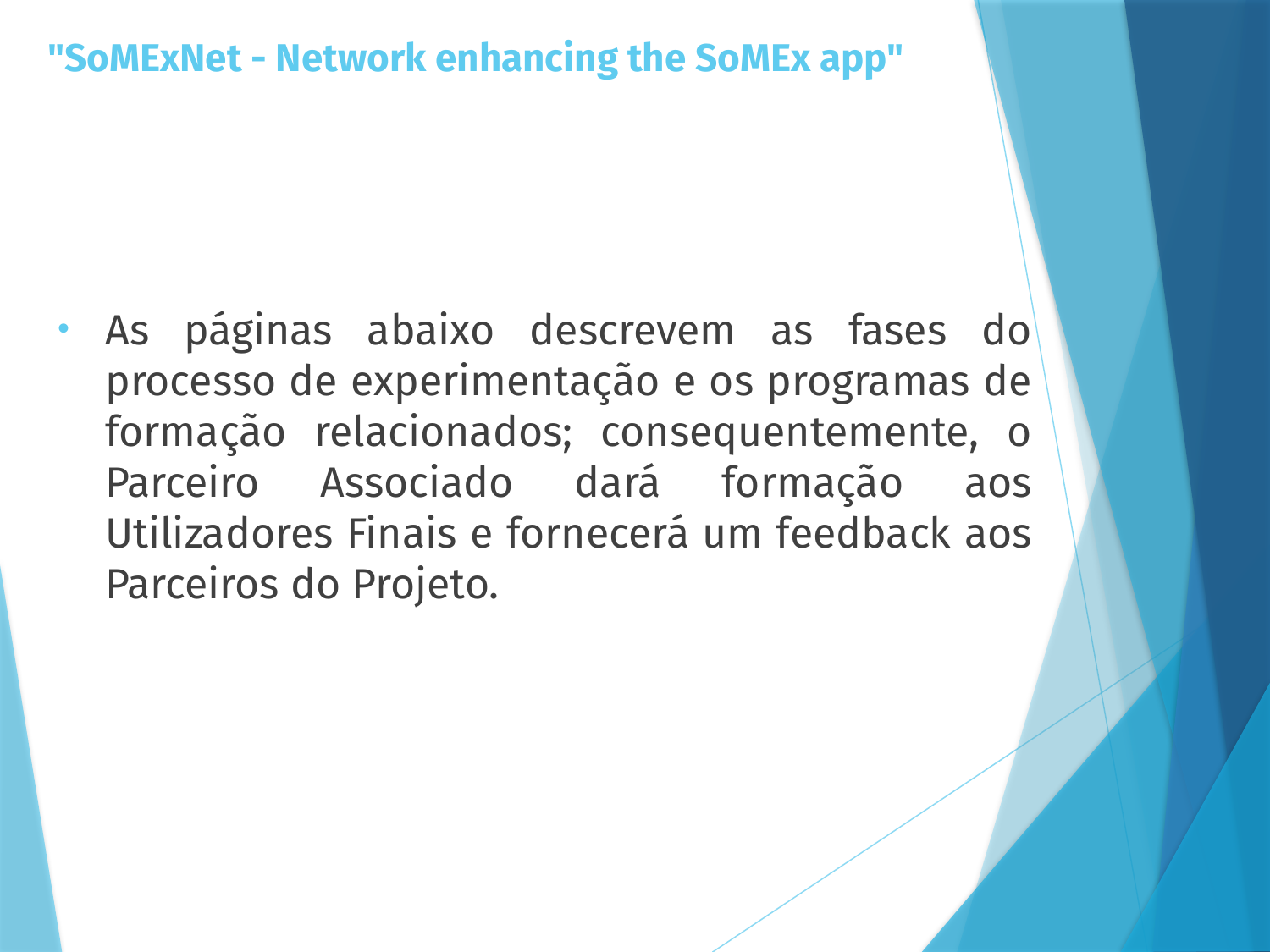

# "SoMExNet - Network enhancing the SoMEx app"
As páginas abaixo descrevem as fases do processo de experimentação e os programas de formação relacionados; consequentemente, o Parceiro Associado dará formação aos Utilizadores Finais e fornecerá um feedback aos Parceiros do Projeto.